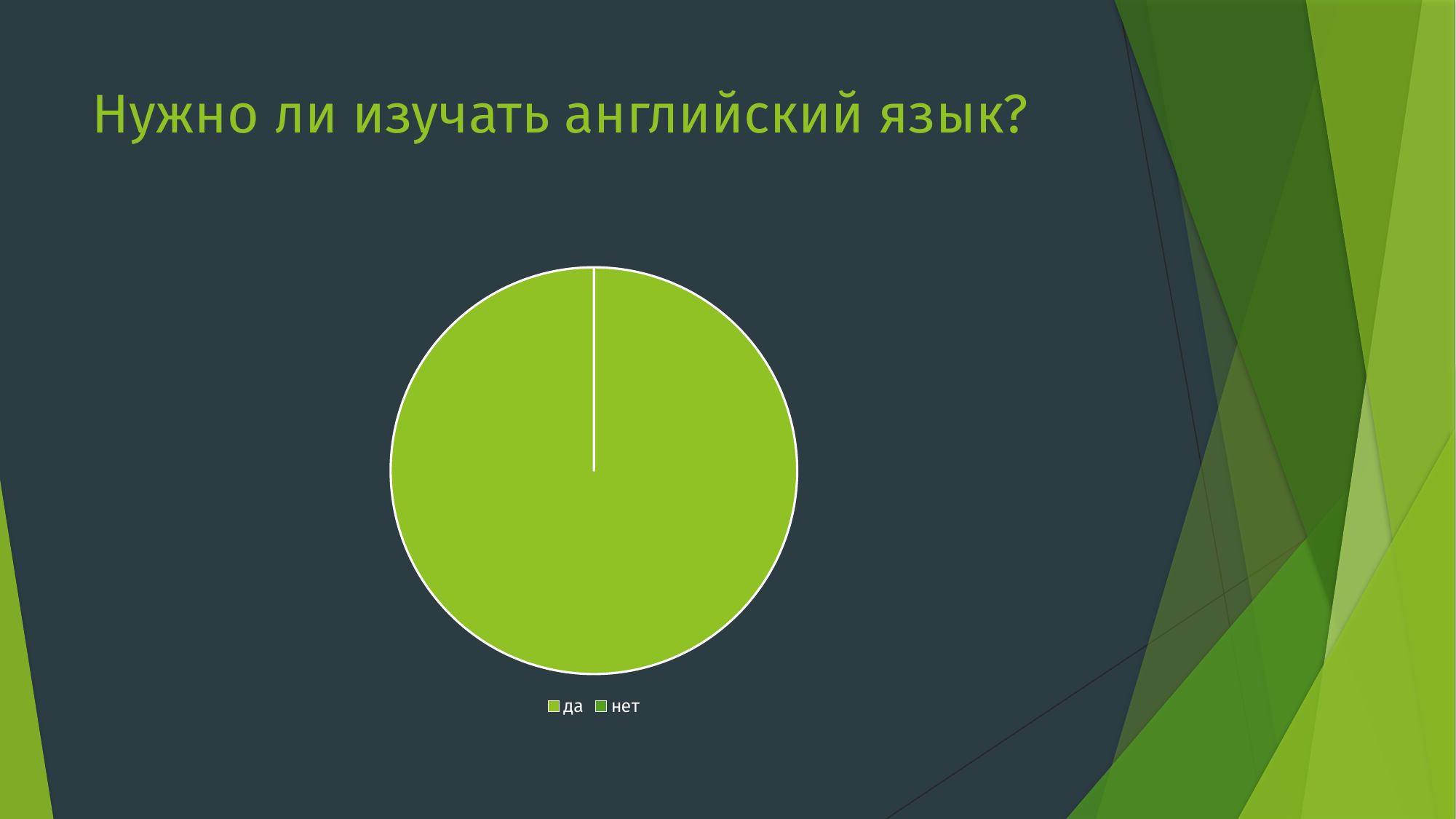

# Нужно ли изучать английский язык?

### Chart:

| Category | Продажи |
|---|---|
| да | 24.0 |
| нет | 0.0 |